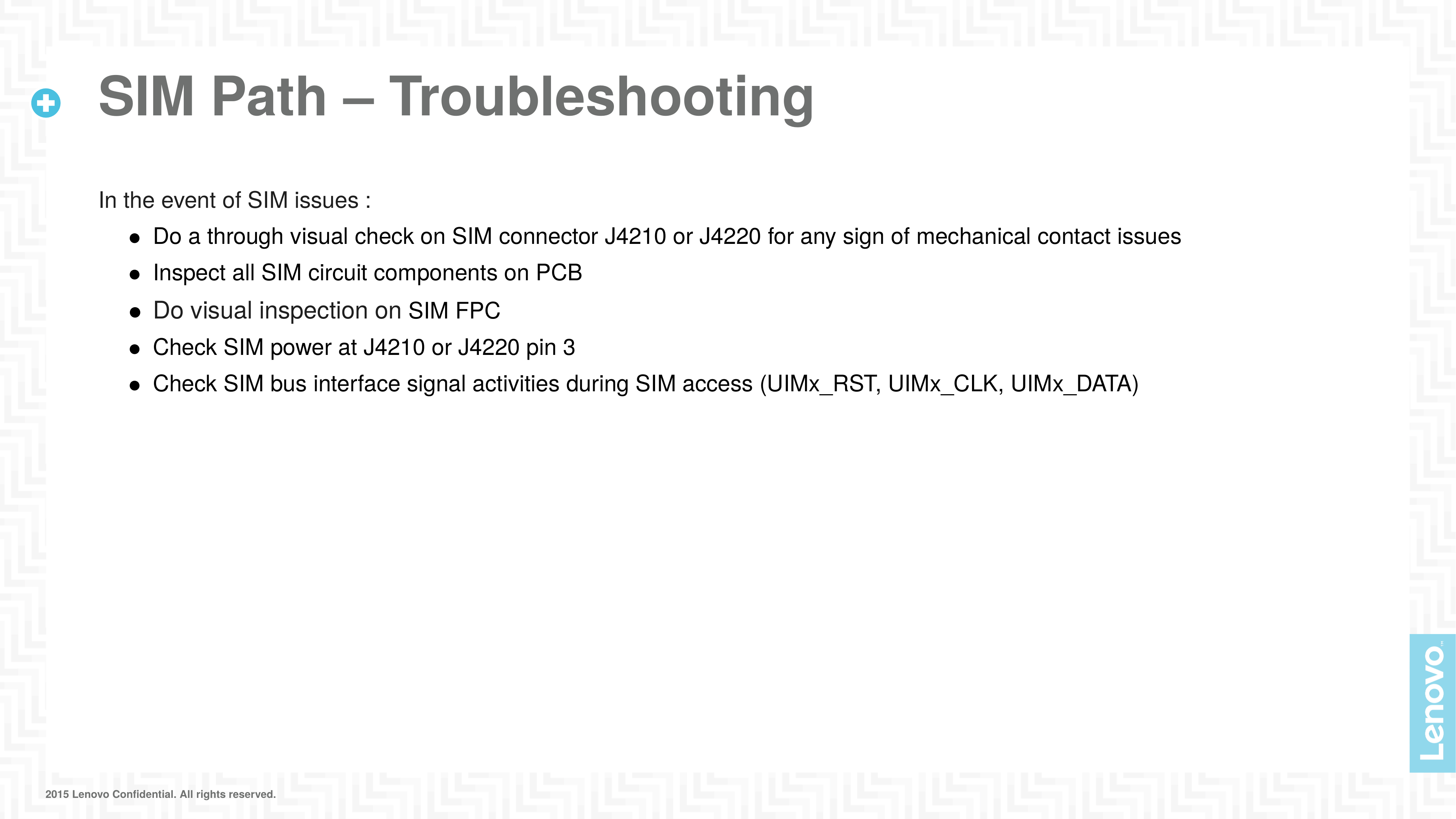

# SIM Path – Troubleshooting
In the event of SIM issues :
Do a through visual check on SIM connector J4210 or J4220 for any sign of mechanical contact issues
Inspect all SIM circuit components on PCB
Do visual inspection on SIM FPC
Check SIM power at J4210 or J4220 pin 3
Check SIM bus interface signal activities during SIM access (UIMx_RST, UIMx_CLK, UIMx_DATA)